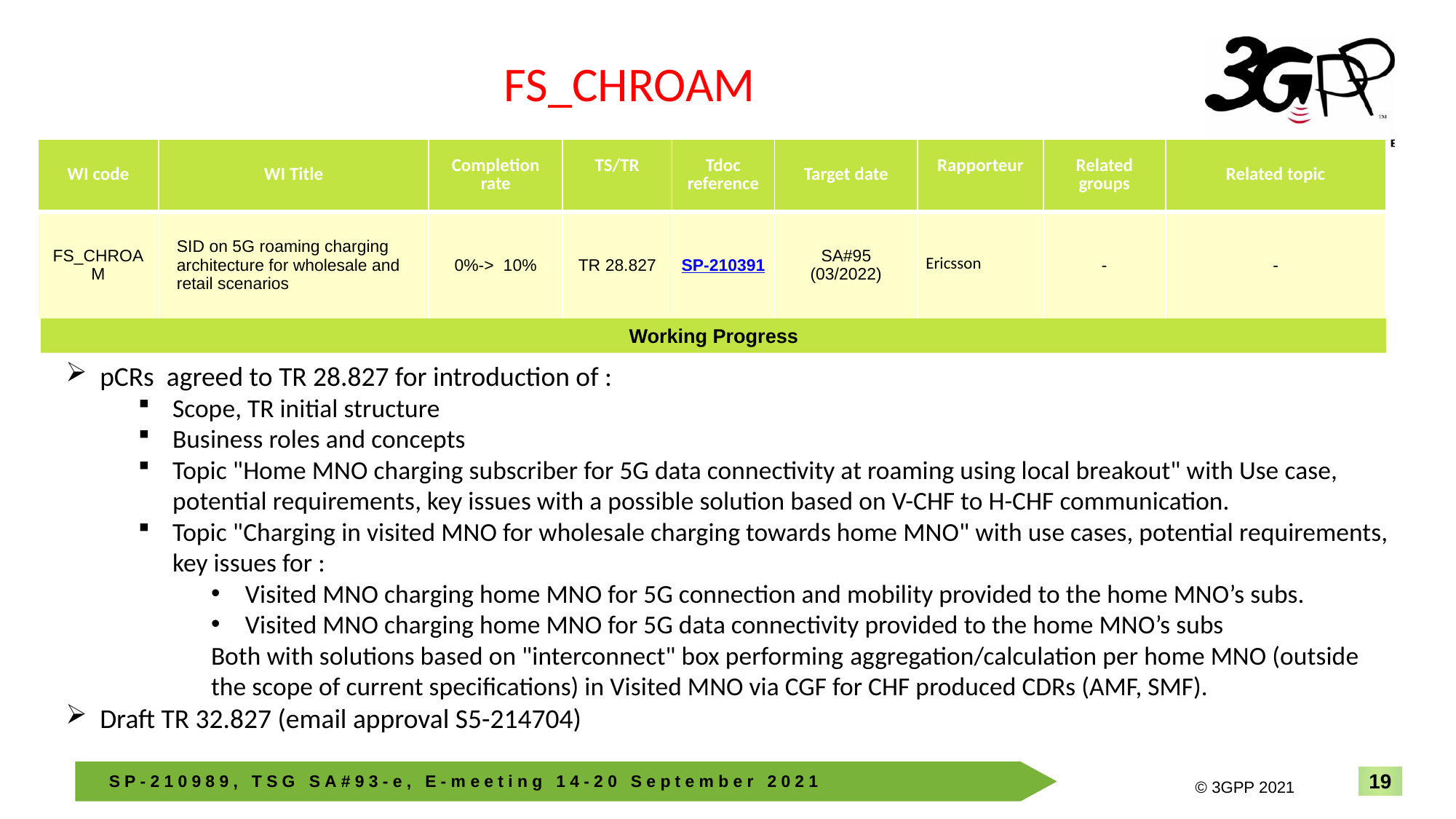

FS_CHROAM
| WI code | WI Title | Completion rate | TS/TR | Tdoc reference | Target date | Rapporteur | Related groups | Related topic |
| --- | --- | --- | --- | --- | --- | --- | --- | --- |
| FS\_CHROAM | SID on 5G roaming charging architecture for wholesale and retail scenarios | 0%-> 10% | TR 28.827 | SP-210391 | SA#95 (03/2022) | Ericsson | - | - |
Working Progress
pCRs  agreed to TR 28.827 for introduction of :
Scope, TR initial structure
Business roles and concepts
Topic "Home MNO charging subscriber for 5G data connectivity at roaming using local breakout" with Use case, potential requirements, key issues with a possible solution based on V-CHF to H-CHF communication.
Topic "Charging in visited MNO for wholesale charging towards home MNO" with use cases, potential requirements, key issues for :
Visited MNO charging home MNO for 5G connection and mobility provided to the home MNO’s subs.
Visited MNO charging home MNO for 5G data connectivity provided to the home MNO’s subs
Both with solutions based on "interconnect" box performing aggregation/calculation per home MNO (outside the scope of current specifications) in Visited MNO via CGF for CHF produced CDRs (AMF, SMF).
Draft TR 32.827 (email approval S5-214704)